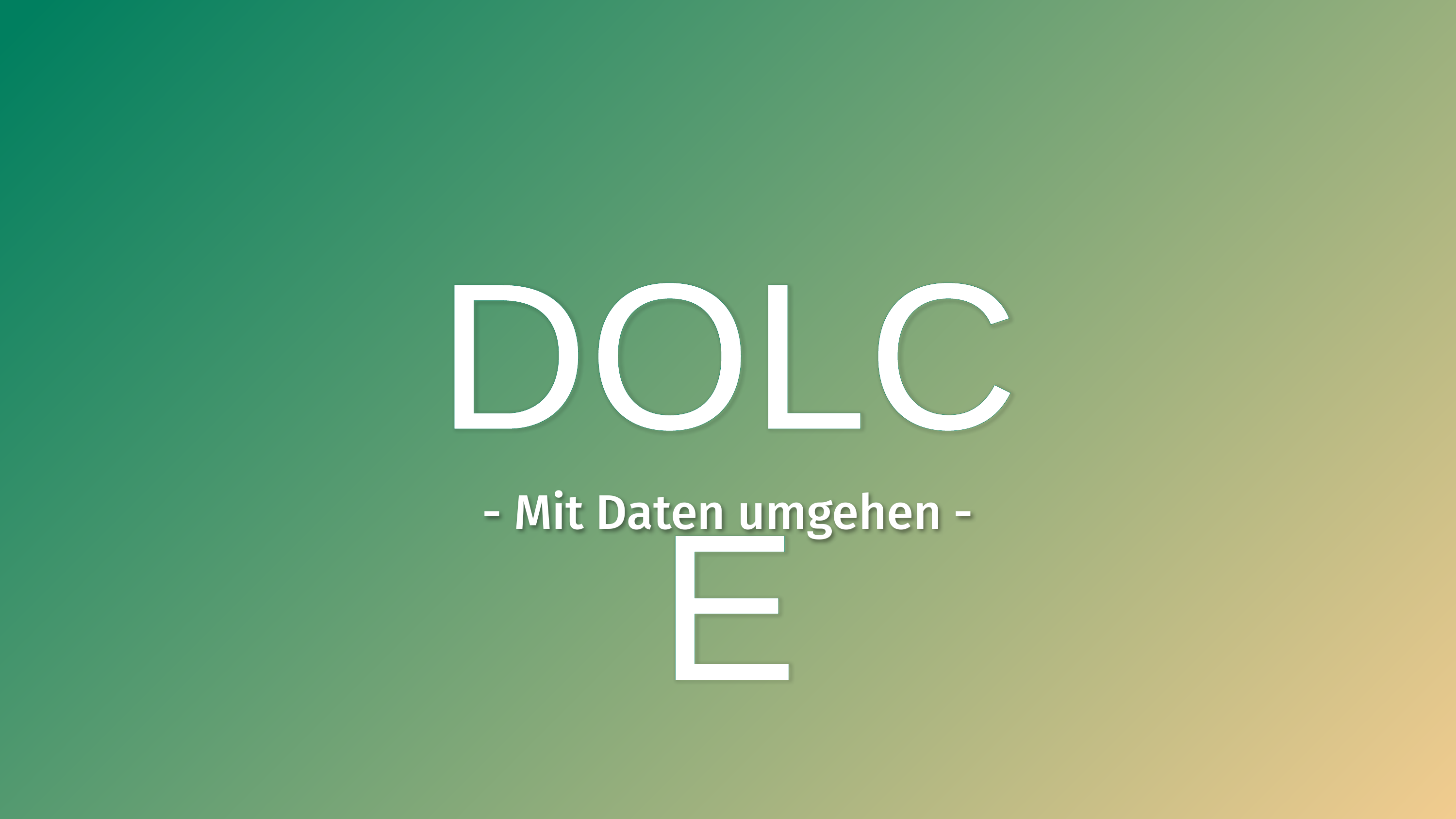

DOLCE
DOLCE
- Mit Daten umgehen -